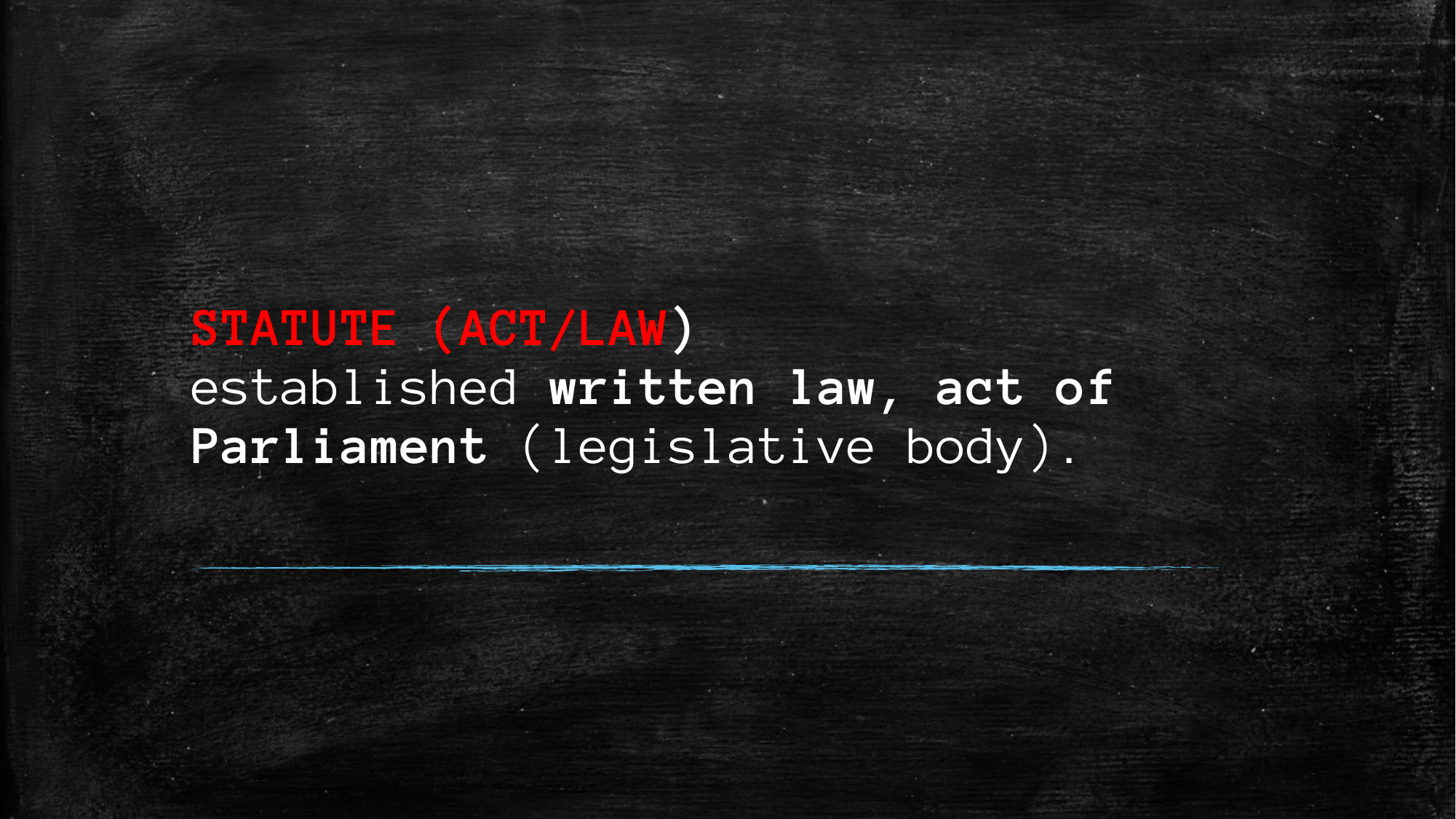

# STATUTE (ACT/LAW) established written law, act of Parliament (legislative body).